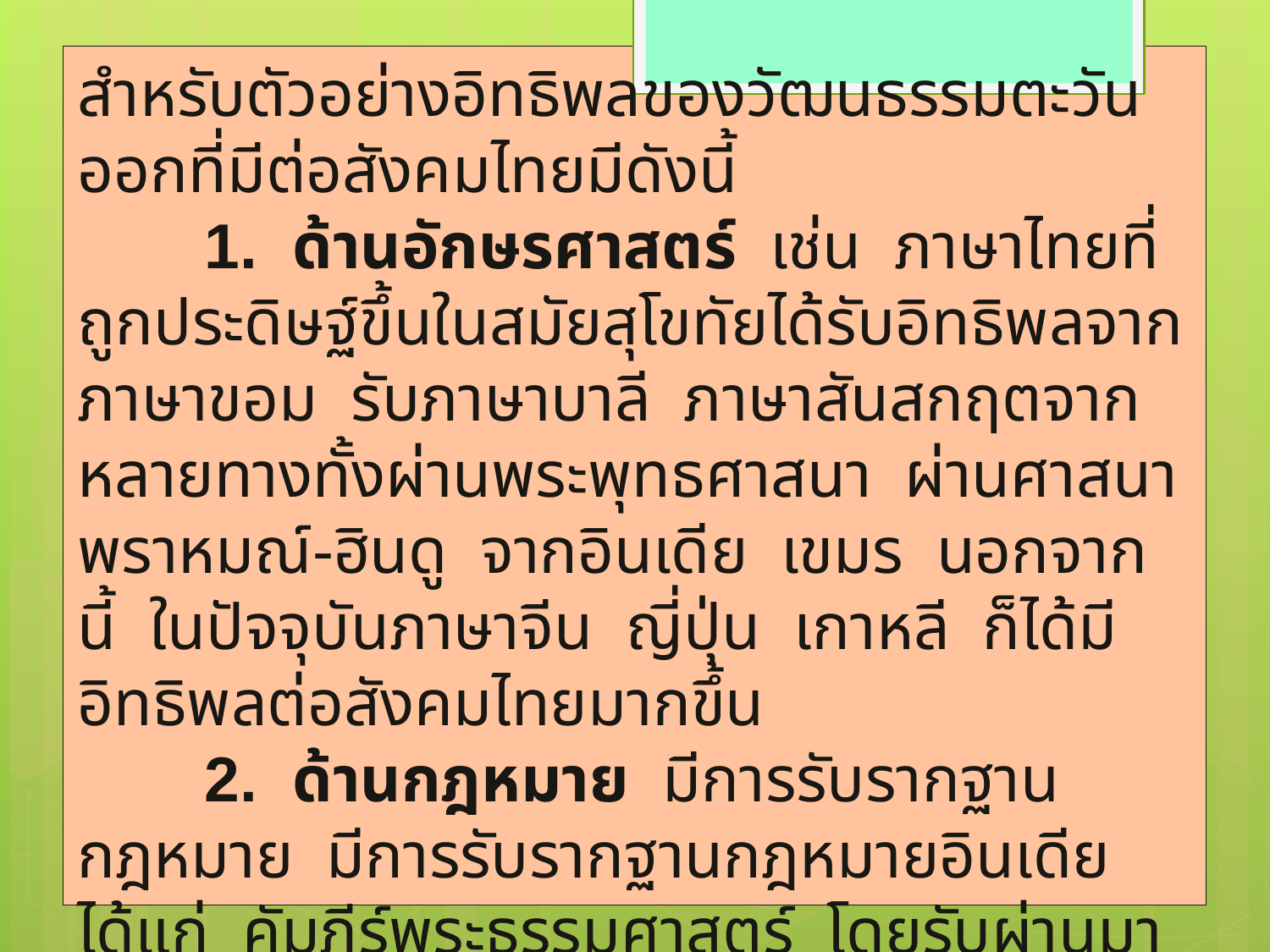

สำหรับตัวอย่างอิทธิพลของวัฒนธรรมตะวันออกที่มีต่อสังคมไทยมีดังนี้
	1.  ด้านอักษรศาสตร์  เช่น  ภาษาไทยที่ถูกประดิษฐ์ขึ้นในสมัยสุโขทัยได้รับอิทธิพลจากภาษาขอม  รับภาษาบาลี  ภาษาสันสกฤตจากหลายทางทั้งผ่านพระพุทธศาสนา  ผ่านศาสนาพราหมณ์-ฮินดู  จากอินเดีย  เขมร  นอกจากนี้  ในปัจจุบันภาษาจีน  ญี่ปุ่น  เกาหลี  ก็ได้มีอิทธิพลต่อสังคมไทยมากขึ้น
	2.  ด้านกฎหมาย  มีการรับรากฐานกฎหมาย  มีการรับรากฐานกฎหมายอินเดีย  ได้แก่  คัมภีร์พระธรรมศาสตร์  โดยรับผ่านมาจากหัวเมืองมอญอีกต่อหนึ่ง  และกลายเป็นหลักของกฎหมายไทยสมัยอยุธยาและใช้มาถึงสมัยรัตนโกสินทร์ตอนต้น